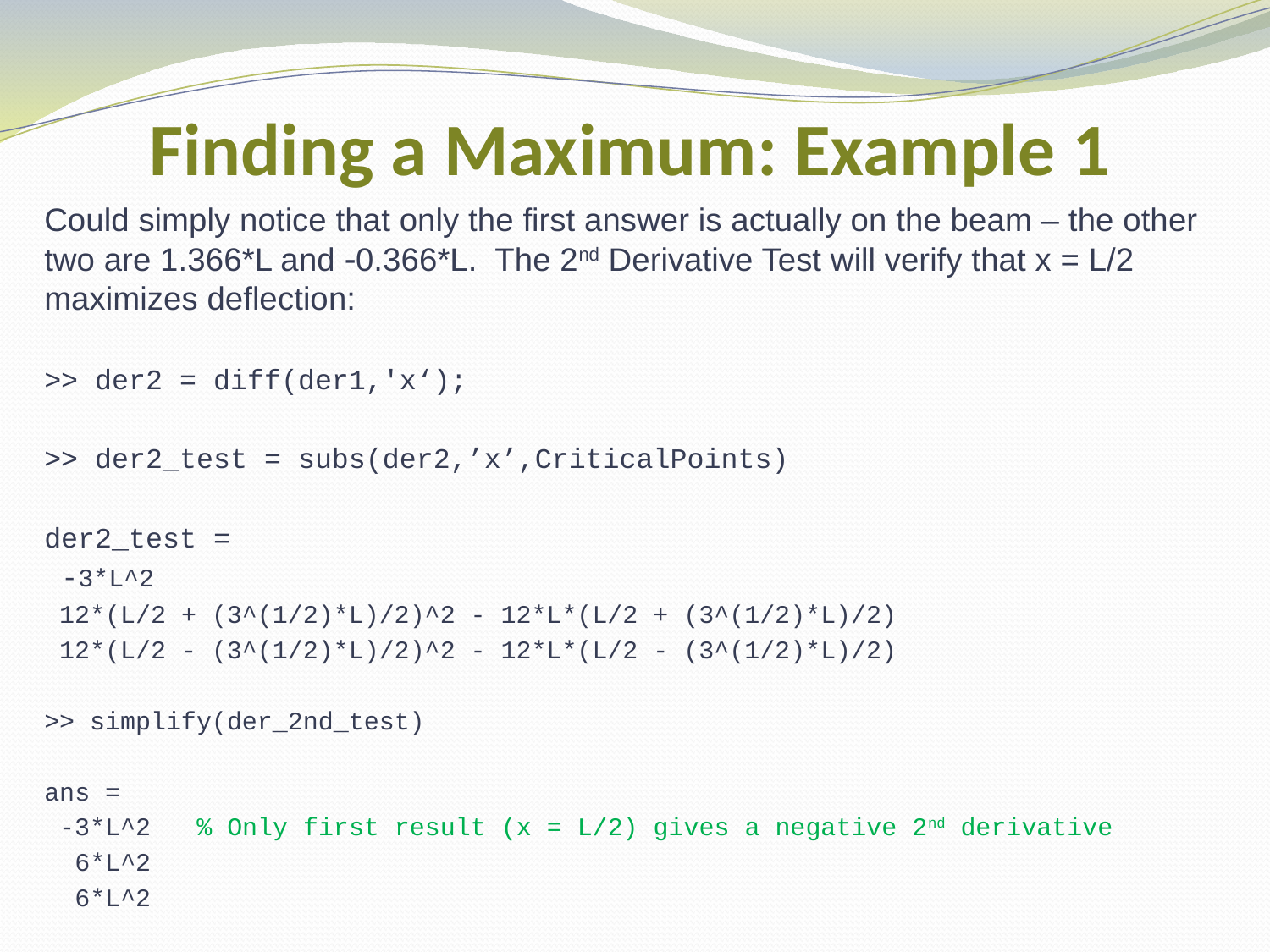

# Finding a Maximum: Example 1
Could simply notice that only the first answer is actually on the beam – the other two are 1.366*L and −0.366*L.  The 2nd Derivative Test will verify that x = L/2 maximizes deflection:

>> der2 = diff(der1,'x‘);

>> der2_test = subs(der2,’x’,CriticalPoints)

der2_test =
 -3*L^2
 12*(L/2 + (3^(1/2)*L)/2)^2 - 12*L*(L/2 + (3^(1/2)*L)/2)
 12*(L/2 - (3^(1/2)*L)/2)^2 - 12*L*(L/2 - (3^(1/2)*L)/2)

>> simplify(der_2nd_test)

ans =
 -3*L^2   % Only first result (x = L/2) gives a negative 2nd derivative
  6*L^2
  6*L^2